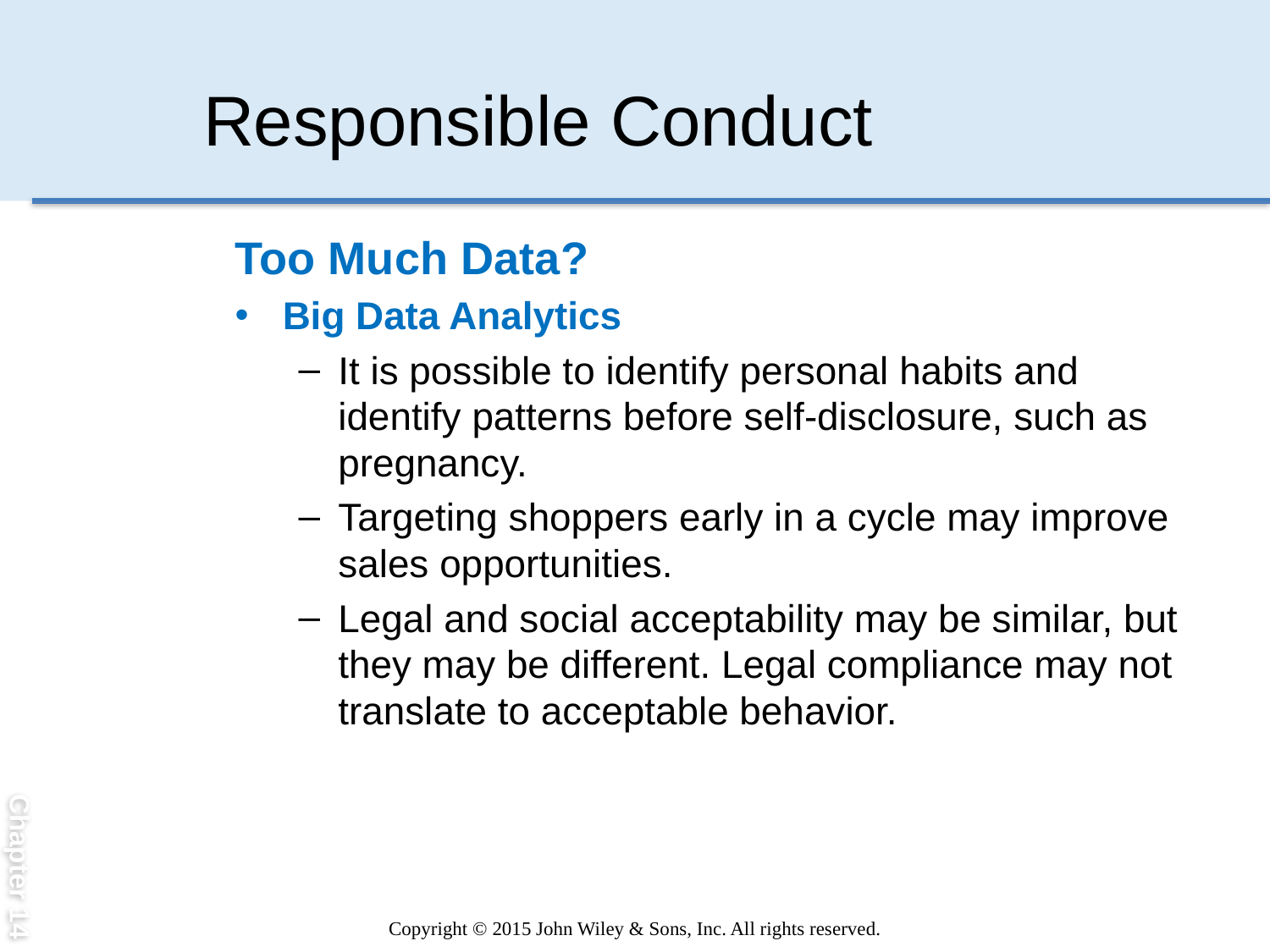

Chapter 14
# Responsible Conduct
Too Much Data?
Big Data Analytics
It is possible to identify personal habits and identify patterns before self-disclosure, such as pregnancy.
Targeting shoppers early in a cycle may improve sales opportunities.
Legal and social acceptability may be similar, but they may be different. Legal compliance may not translate to acceptable behavior.